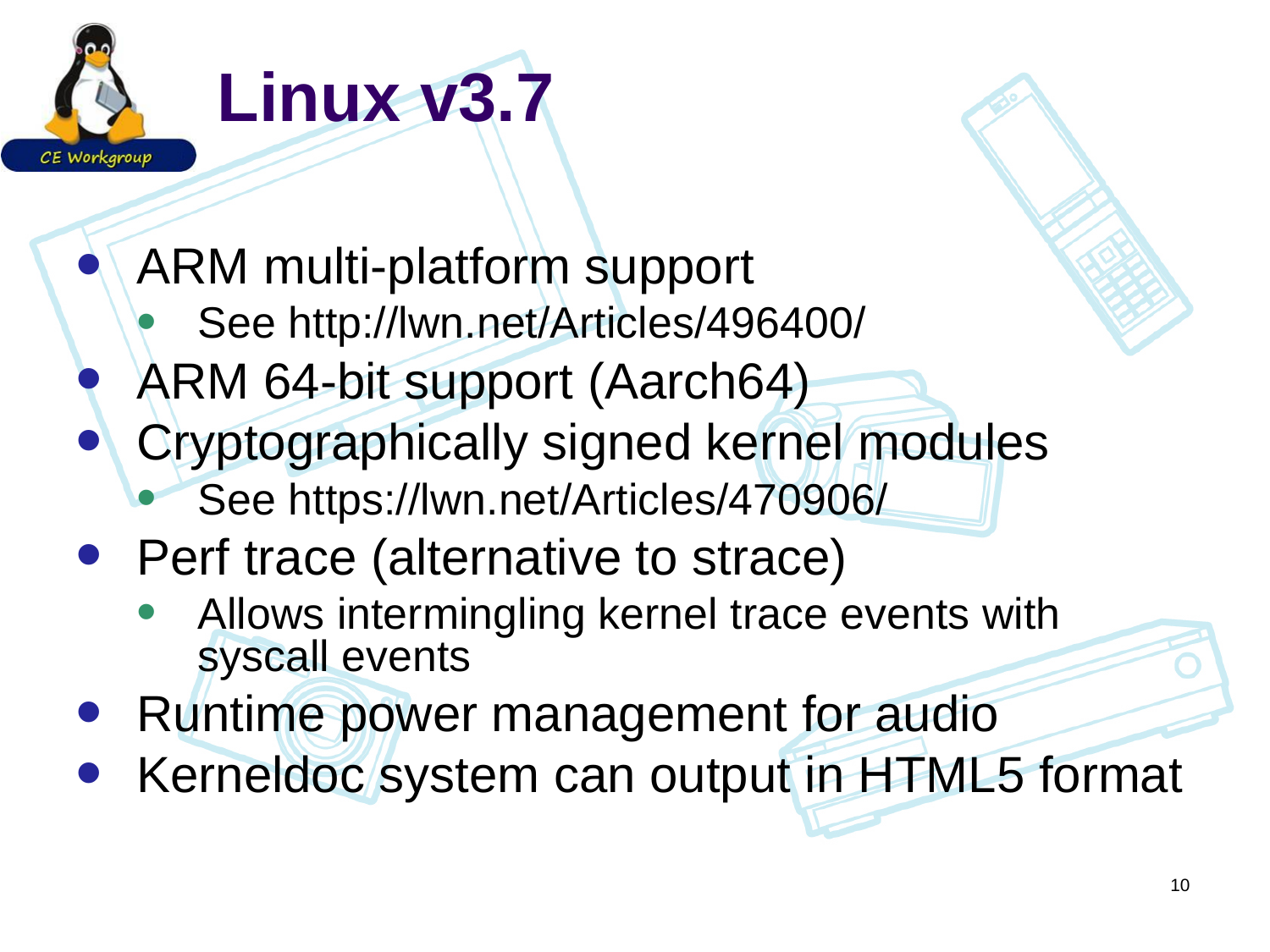

# Linux v3.7
ARM multi-platform support
See http://lwn.net/Articles/496400/
ARM 64-bit support (Aarch64)
Cryptographically signed kernel modules
See https://lwn.net/Articles/470906/
Perf trace (alternative to strace)
Allows intermingling kernel trace events with syscall events
Runtime power management for audio
Kerneldoc system can output in HTML5 format

10